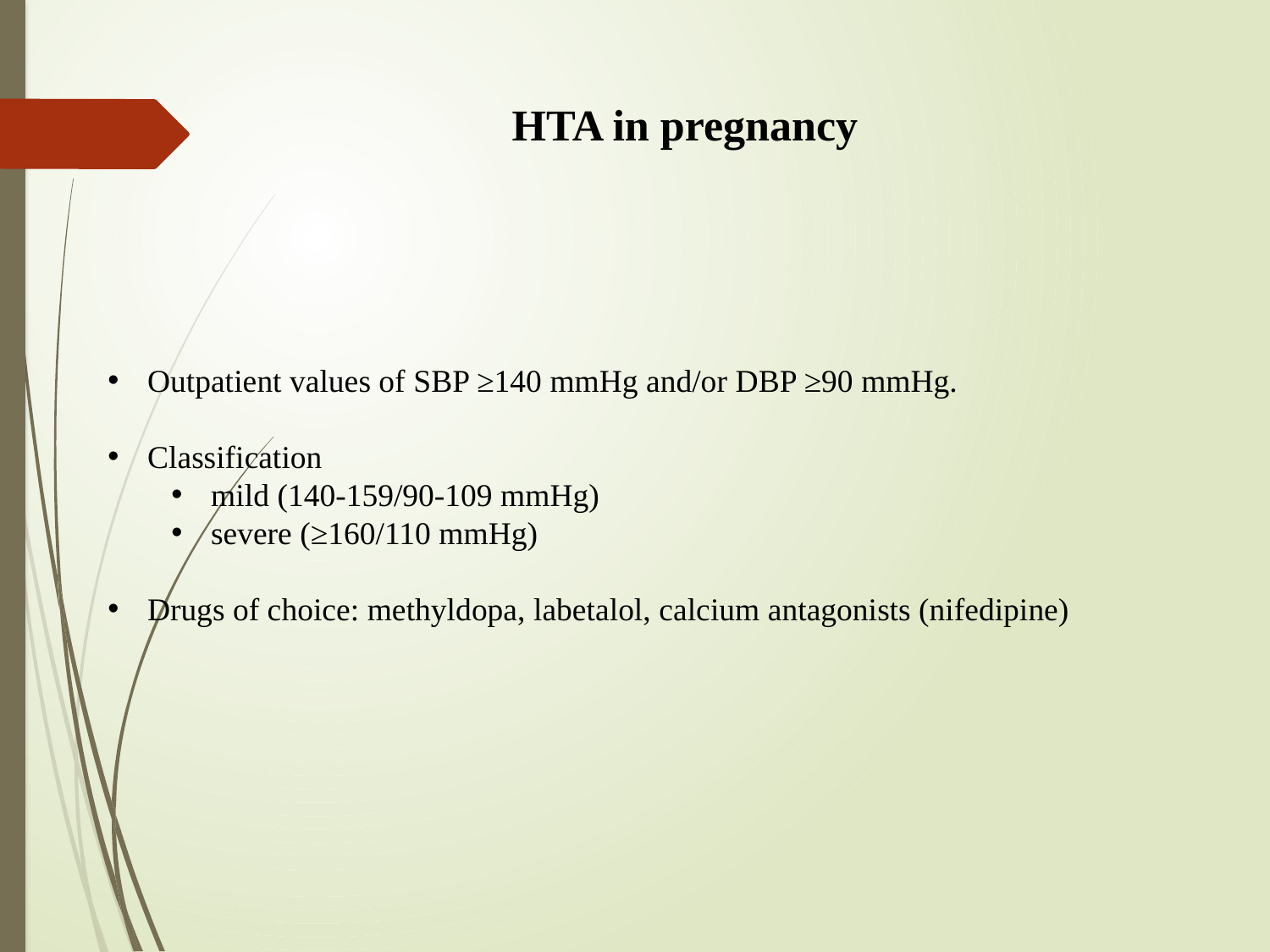

HTA in pregnancy
Outpatient values of SBP ≥140 mmHg and/or DBP ≥90 mmHg.

Classification
mild (140-159/90-109 mmHg)
severe (≥160/110 mmHg)

Drugs of choice: methyldopa, labetalol, calcium antagonists (nifedipine)